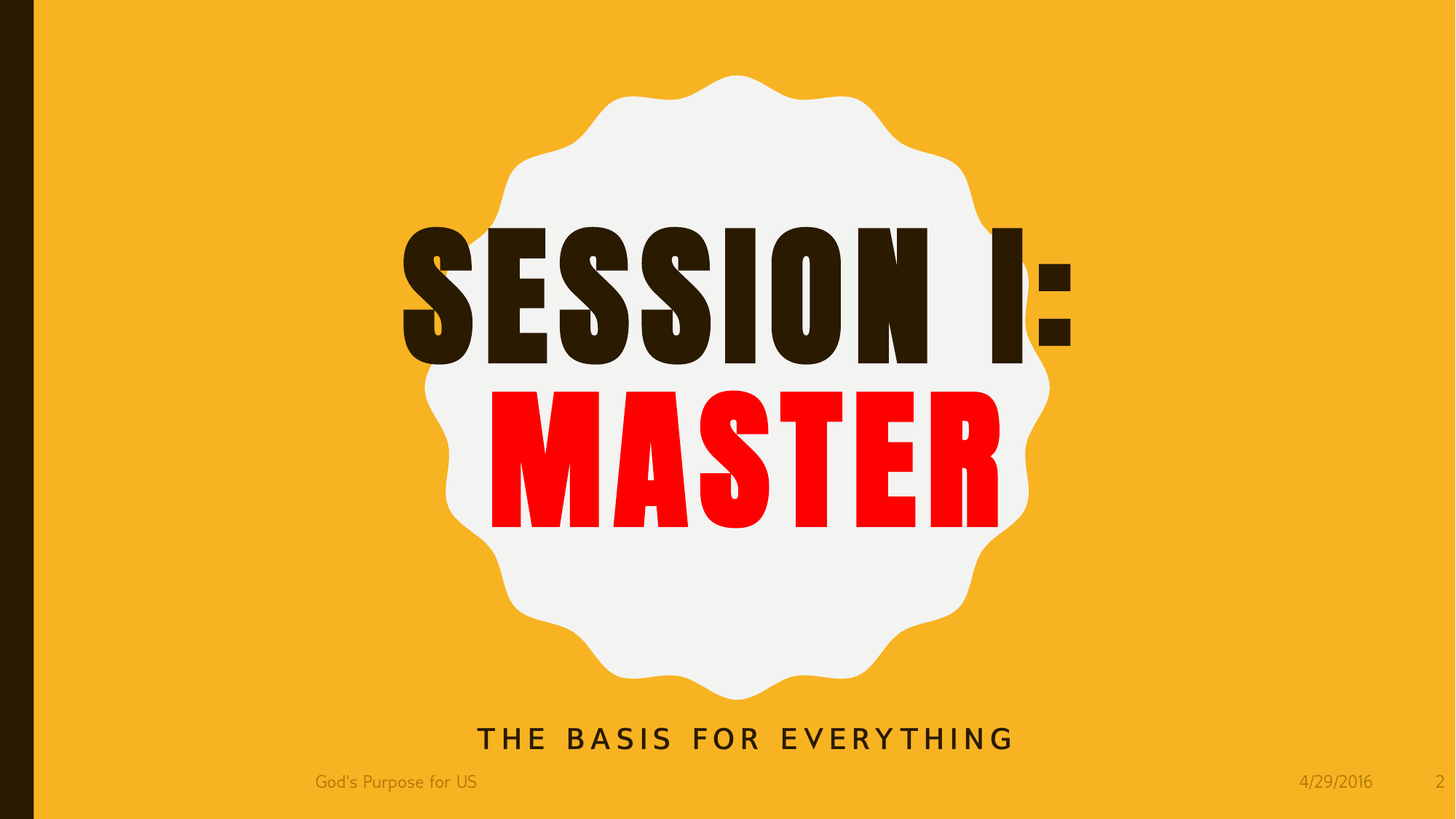

# Session I: master
The basis for everything
God's Purpose for US
4/29/2016
2